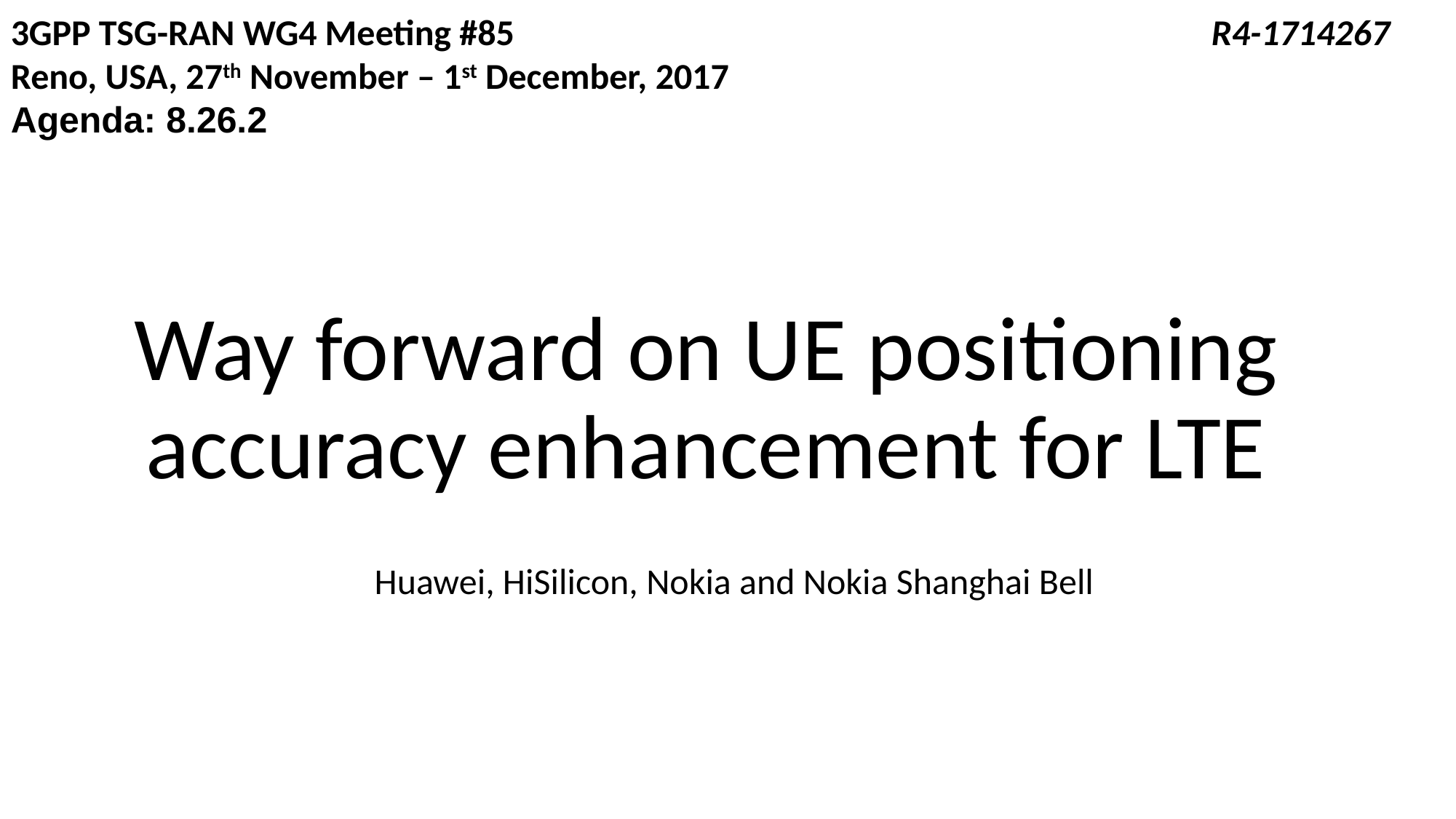

3GPP TSG-RAN WG4 Meeting #85							R4-1714267
Reno, USA, 27th November – 1st December, 2017
Agenda: 8.26.2
# Way forward on UE positioning accuracy enhancement for LTE
Huawei, HiSilicon, Nokia and Nokia Shanghai Bell